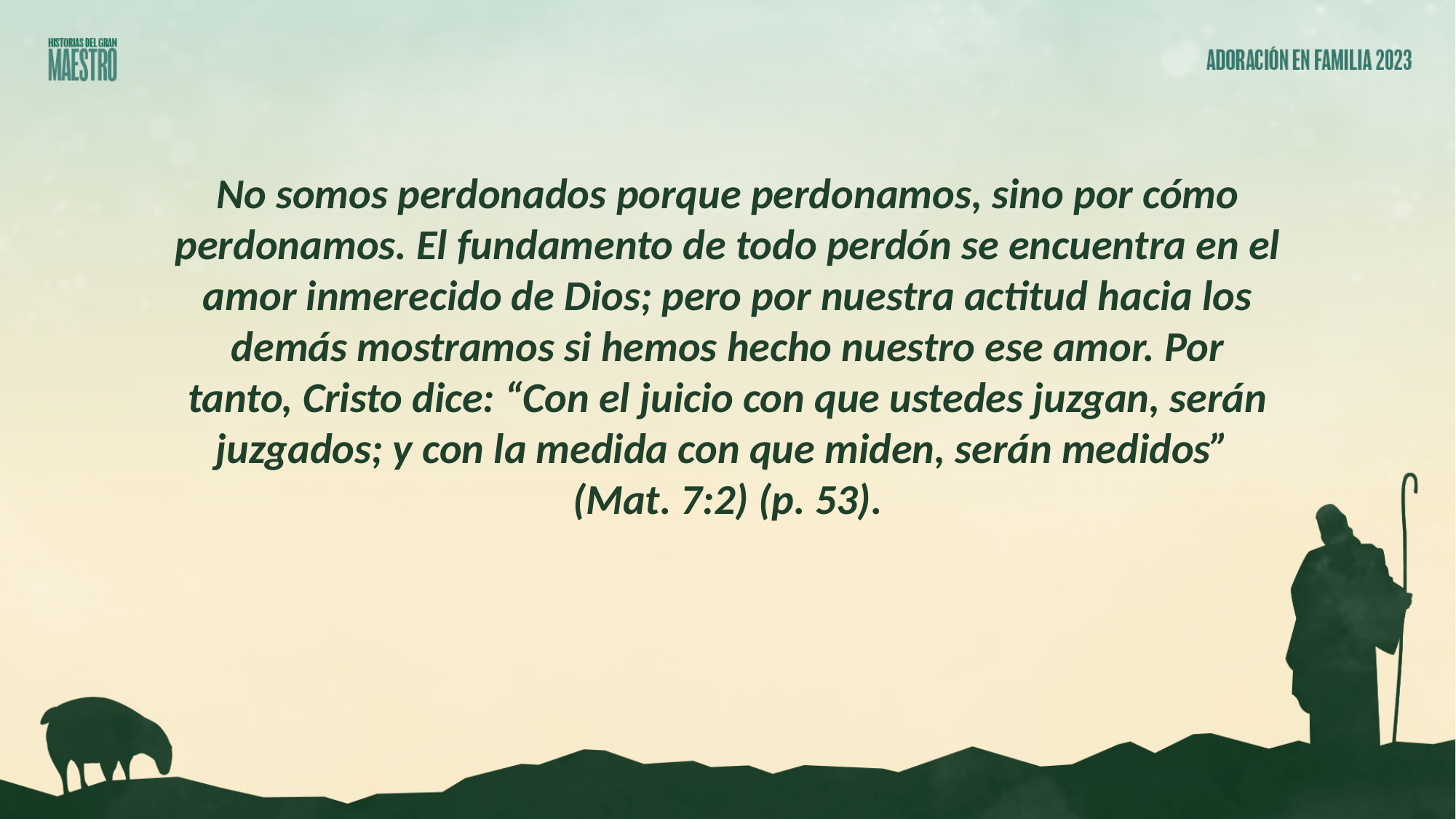

No somos perdonados porque perdonamos, sino por cómo perdonamos. El fundamento de todo perdón se encuentra en el amor inmerecido de Dios; pero por nuestra actitud hacia los demás mostramos si hemos hecho nuestro ese amor. Por
tanto, Cristo dice: “Con el juicio con que ustedes juzgan, serán juzgados; y con la medida con que miden, serán medidos”
(Mat. 7:2) (p. 53).